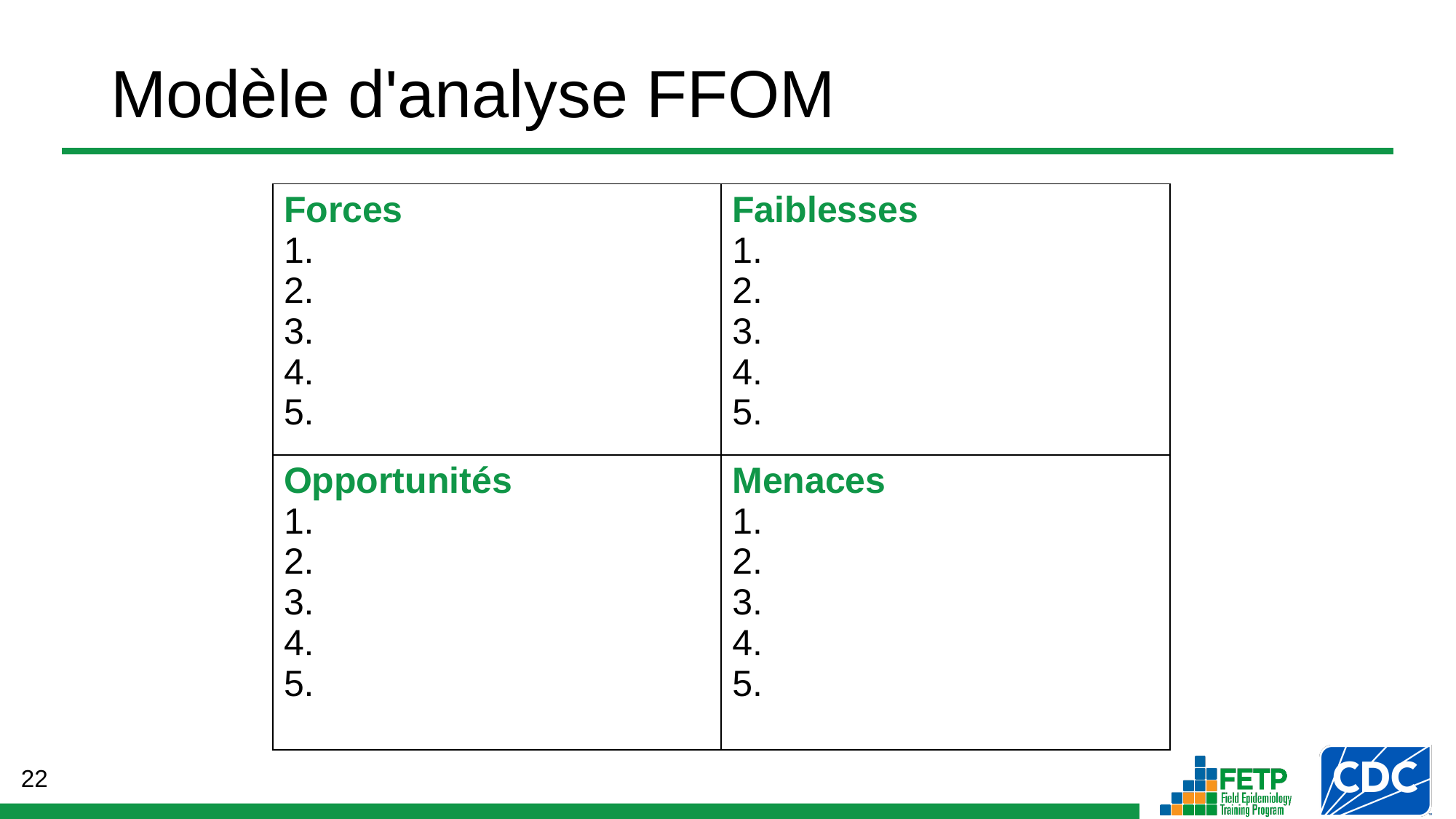

# Modèle d'analyse FFOM
| Forces 1. 2. 3. 4. 5. | Faiblesses 1. 2. 3. 4. 5. |
| --- | --- |
| Opportunités 1. 2. 3. 4. 5. | Menaces 1. 2. 3. 4. 5. |